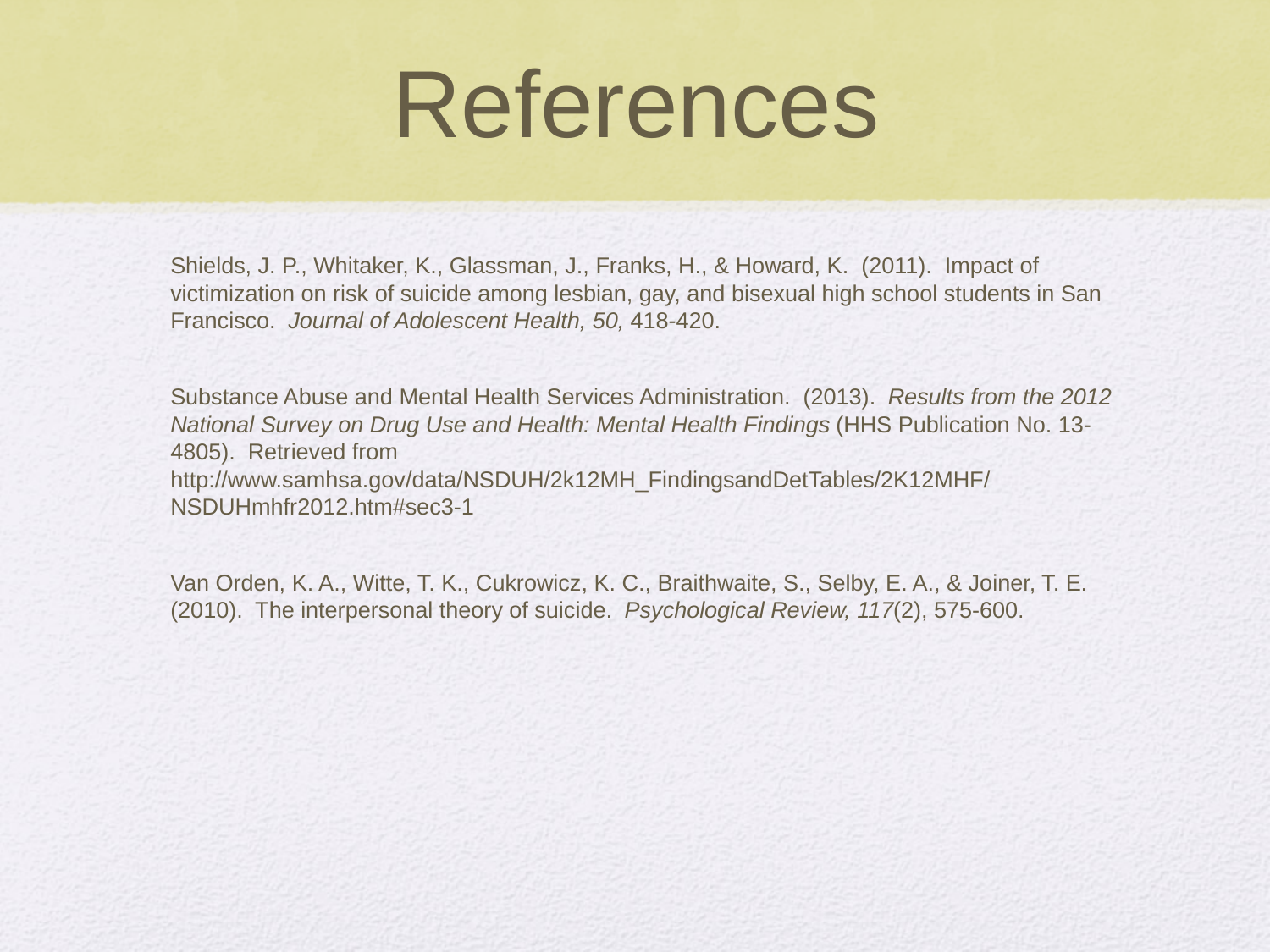

# References
Shields, J. P., Whitaker, K., Glassman, J., Franks, H., & Howard, K.  (2011).  Impact of victimization on risk of suicide among lesbian, gay, and bisexual high school students in San Francisco.  Journal of Adolescent Health, 50, 418-420.

Substance Abuse and Mental Health Services Administration.  (2013).  Results from the 2012 National Survey on Drug Use and Health: Mental Health Findings (HHS Publication No. 13-4805).  Retrieved from http://www.samhsa.gov/data/NSDUH/2k12MH_FindingsandDetTables/2K12MHF/NSDUHmhfr2012.htm#sec3-1

Van Orden, K. A., Witte, T. K., Cukrowicz, K. C., Braithwaite, S., Selby, E. A., & Joiner, T. E.  (2010).  The interpersonal theory of suicide.  Psychological Review, 117(2), 575-600.